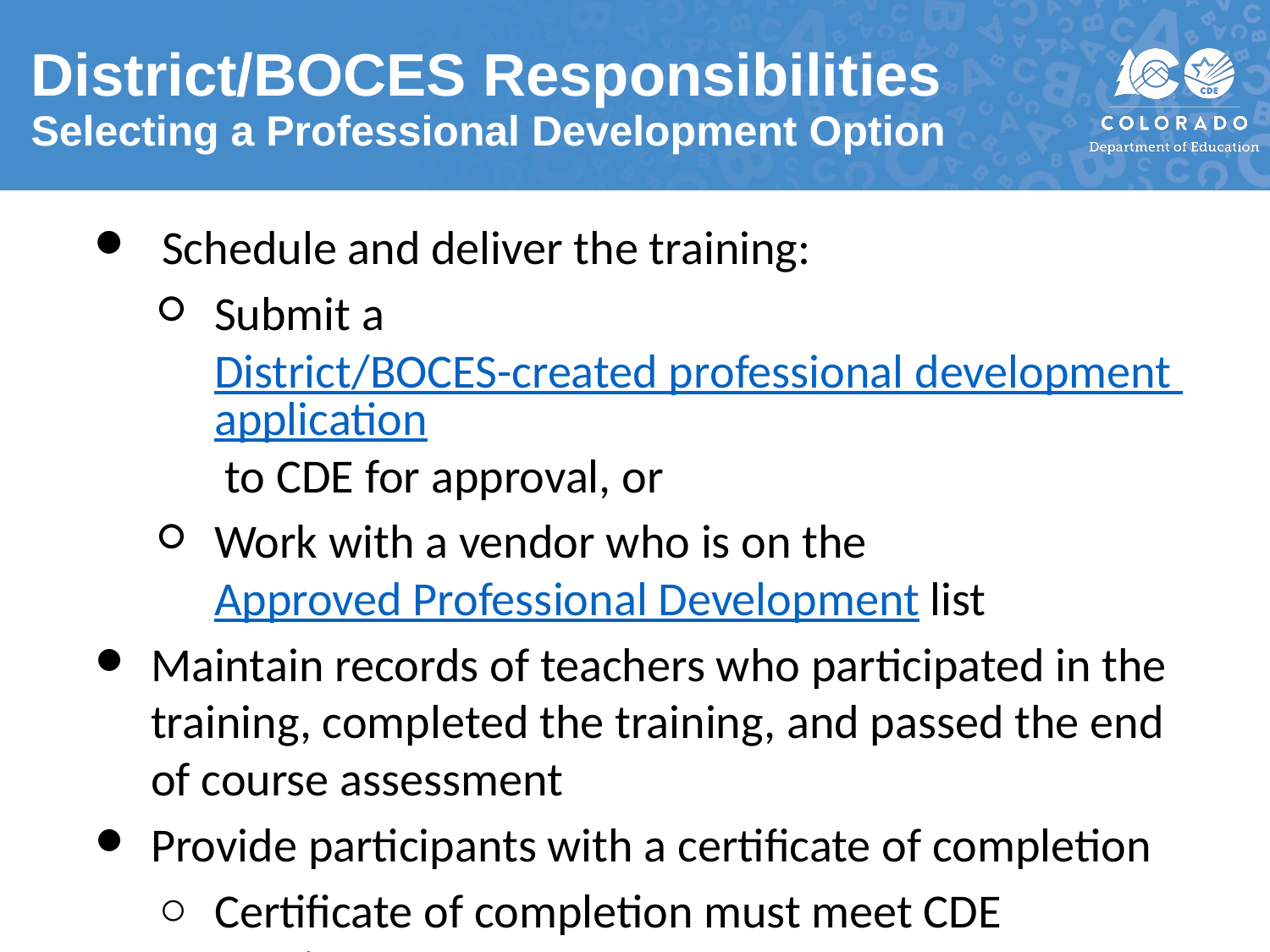

# District/BOCES Responsibilities
Selecting a Professional Development Option
 Schedule and deliver the training:
Submit a District/BOCES-created professional development application to CDE for approval, or
Work with a vendor who is on the Approved Professional Development list
Maintain records of teachers who participated in the training, completed the training, and passed the end of course assessment
Provide participants with a certificate of completion
Certificate of completion must meet CDE requirements